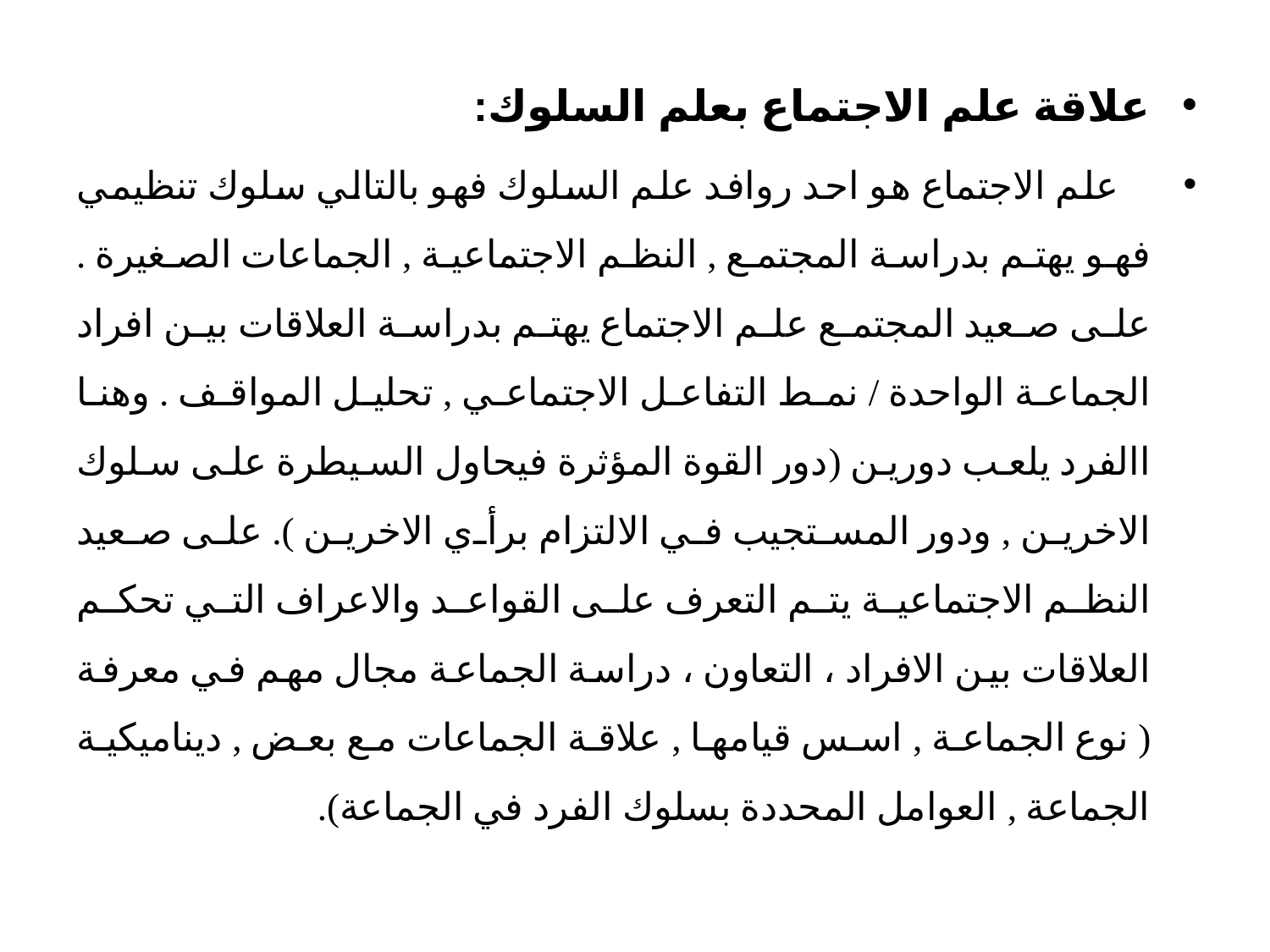

علاقة علم الاجتماع بعلم السلوك:
   علم الاجتماع هو احد روافد علم السلوك فهو بالتالي سلوك تنظيمي فهو يهتم بدراسة المجتمع , النظم الاجتماعية , الجماعات الصغيرة . على صعيد المجتمع علم الاجتماع يهتم بدراسة العلاقات بين افراد الجماعة الواحدة / نمط التفاعل الاجتماعي , تحليل المواقف . وهنا االفرد يلعب دورين (دور القوة المؤثرة فيحاول السيطرة على سلوك الاخرين , ودور المستجيب في الالتزام برأي الاخرين ). على صعيد النظم الاجتماعية يتم التعرف على القواعد والاعراف التي تحكم العلاقات بين الافراد ، التعاون ، دراسة الجماعة مجال مهم في معرفة ( نوع الجماعة , اسس قيامها , علاقة الجماعات مع بعض , ديناميكية الجماعة , العوامل المحددة بسلوك الفرد في الجماعة).